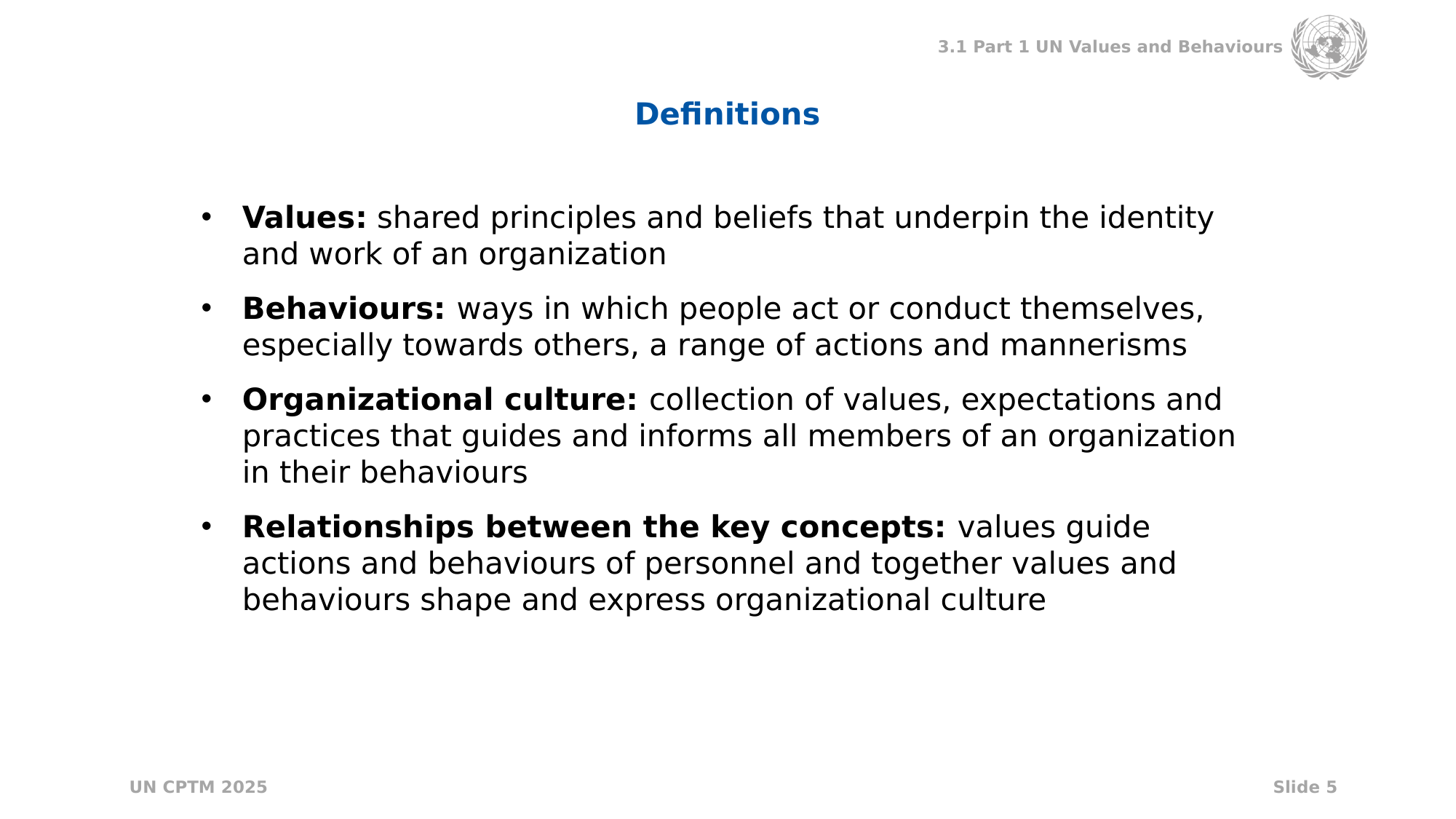

Definitions
Values: shared principles and beliefs that underpin the identity and work of an organization
Behaviours: ways in which people act or conduct themselves, especially towards others, a range of actions and mannerisms
Organizational culture: collection of values, expectations and practices that guides and informs all members of an organization in their behaviours
Relationships between the key concepts: values guide actions and behaviours of personnel and together values and behaviours shape and express organizational culture